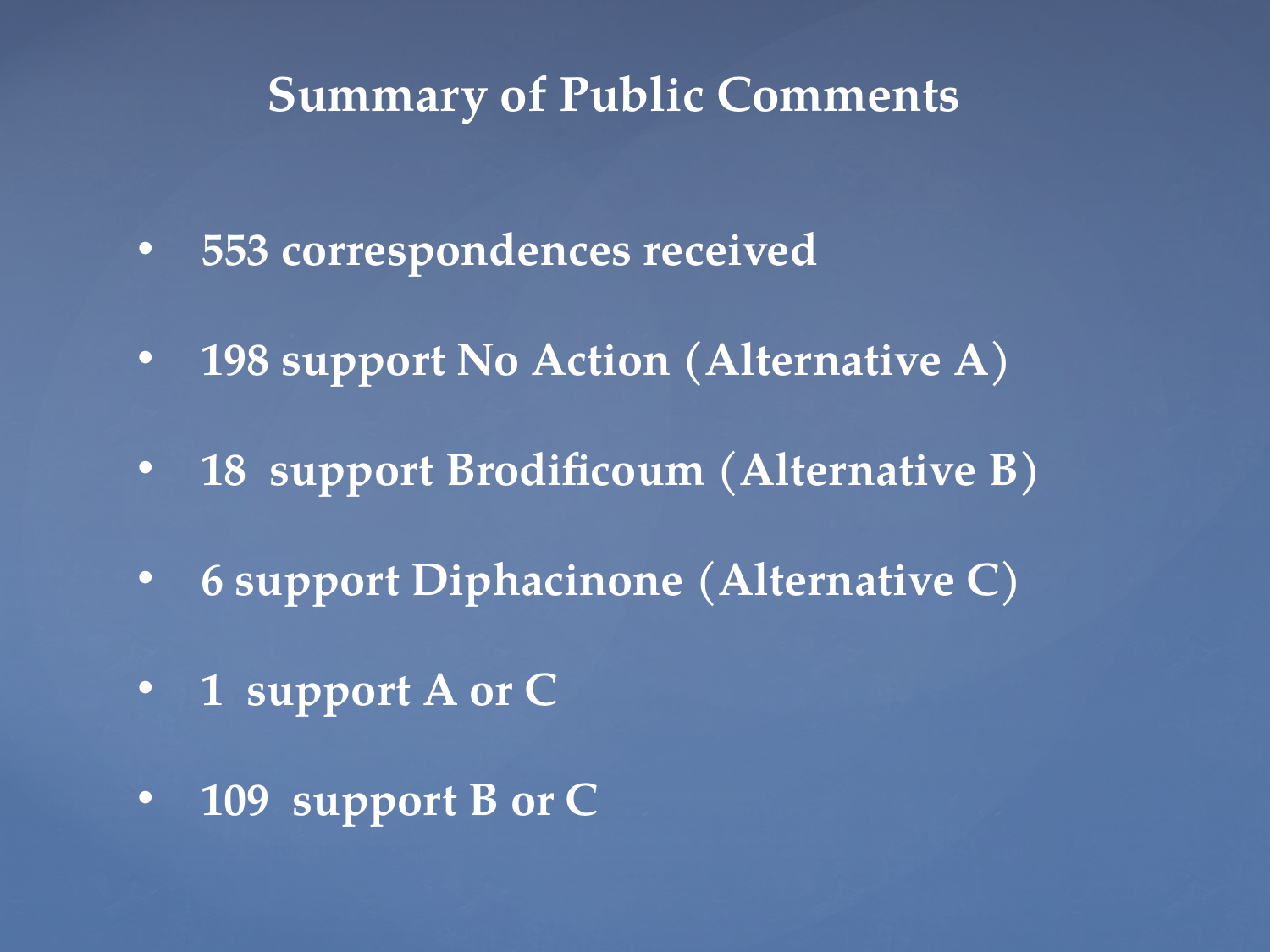

Summary of Public Comments
553 correspondences received
198 support No Action (Alternative A)
18  support Brodificoum (Alternative B)
6 support Diphacinone (Alternative C)
1  support A or C
109  support B or C